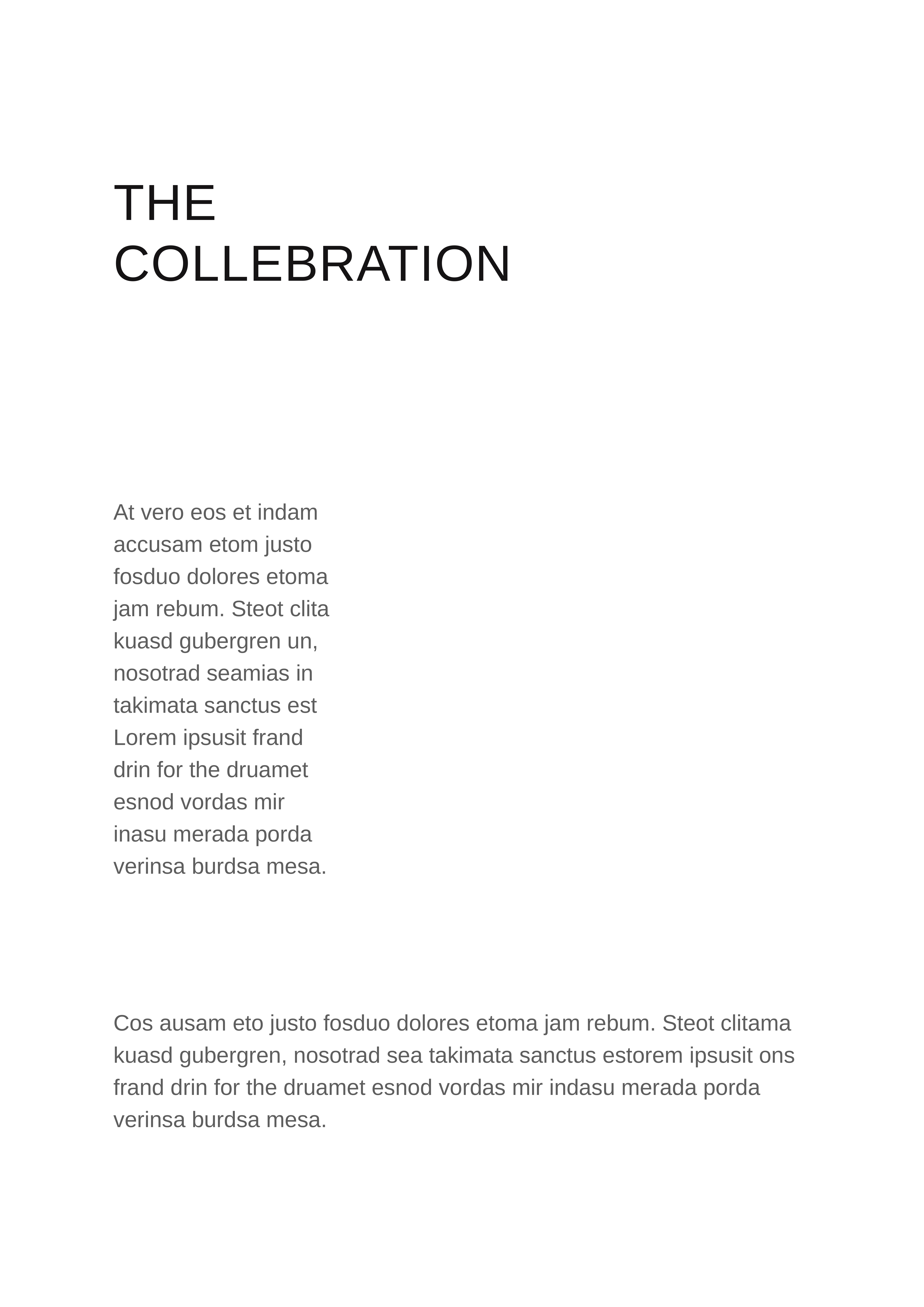

THE
COLLEBRATION
At vero eos et indam accusam etom justo fosduo dolores etoma jam rebum. Steot clita kuasd gubergren un, nosotrad seamias in takimata sanctus est Lorem ipsusit frand drin for the druamet esnod vordas mir inasu merada porda verinsa burdsa mesa.

Cos ausam eto justo fosduo dolores etoma jam rebum. Steot clitama kuasd gubergren, nosotrad sea takimata sanctus estorem ipsusit ons frand drin for the druamet esnod vordas mir indasu merada porda verinsa burdsa mesa.